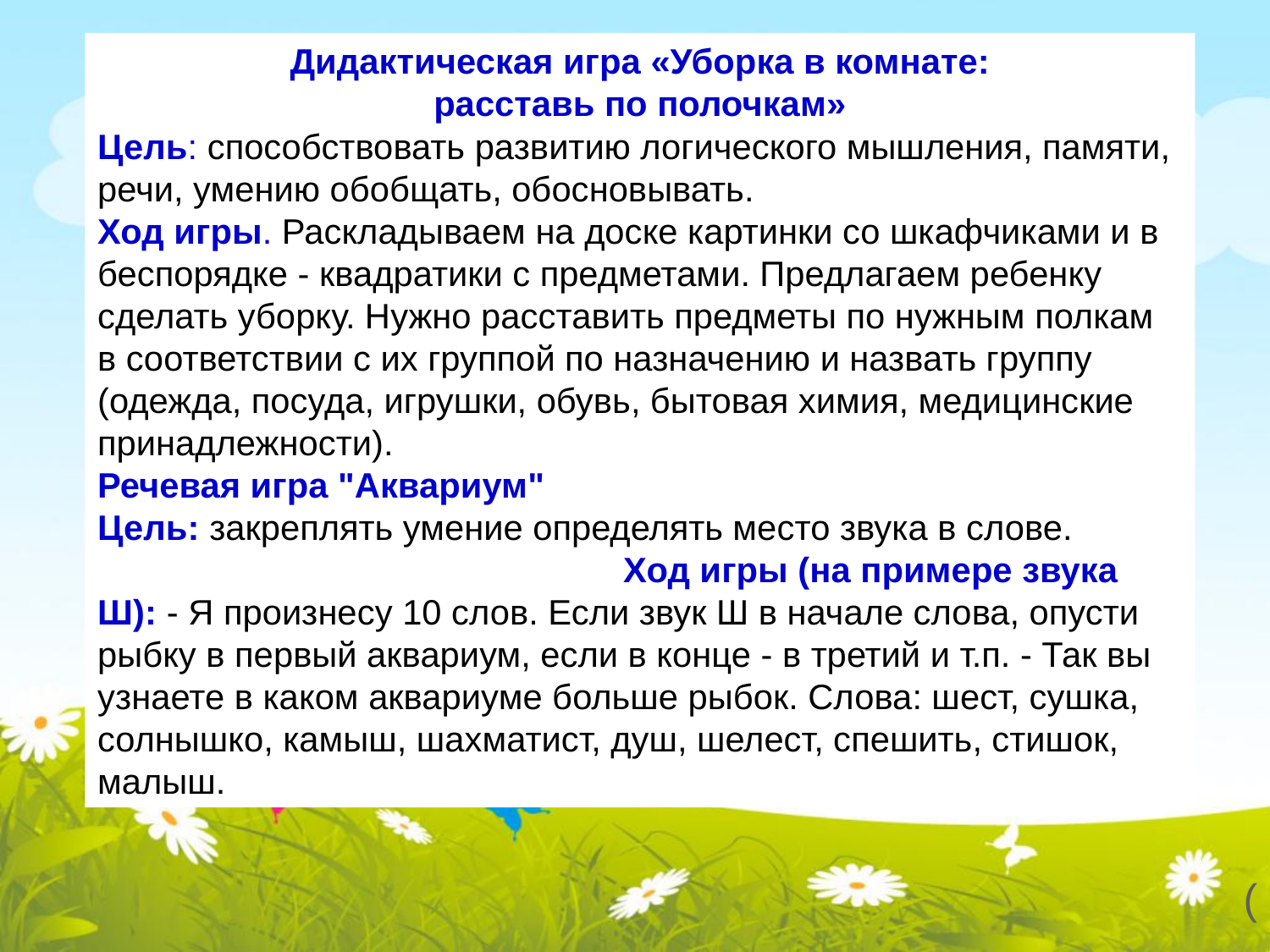

Дидактическая игра «Уборка в комнате:
расставь по полочкам»
Цель: способствовать развитию логического мышления, памяти, речи, умению обобщать, обосновывать.
Ход игры. Раскладываем на доске картинки со шкафчиками и в беспорядке - квадратики с предметами. Предлагаем ребенку сделать уборку. Нужно расставить предметы по нужным полкам в соответствии с их группой по назначению и назвать группу (одежда, посуда, игрушки, обувь, бытовая химия, медицинские принадлежности).
Речевая игра "Аквариум"
Цель: закреплять умение определять место звука в слове.                                                                  Ход игры (на примере звука Ш): - Я произнесу 10 слов. Если звук Ш в начале слова, опусти рыбку в первый аквариум, если в конце - в третий и т.п. - Так вы узнаете в каком аквариуме больше рыбок. Слова: шест, сушка, солнышко, камыш, шахматист, душ, шелест, спешить, стишок, малыш.
(